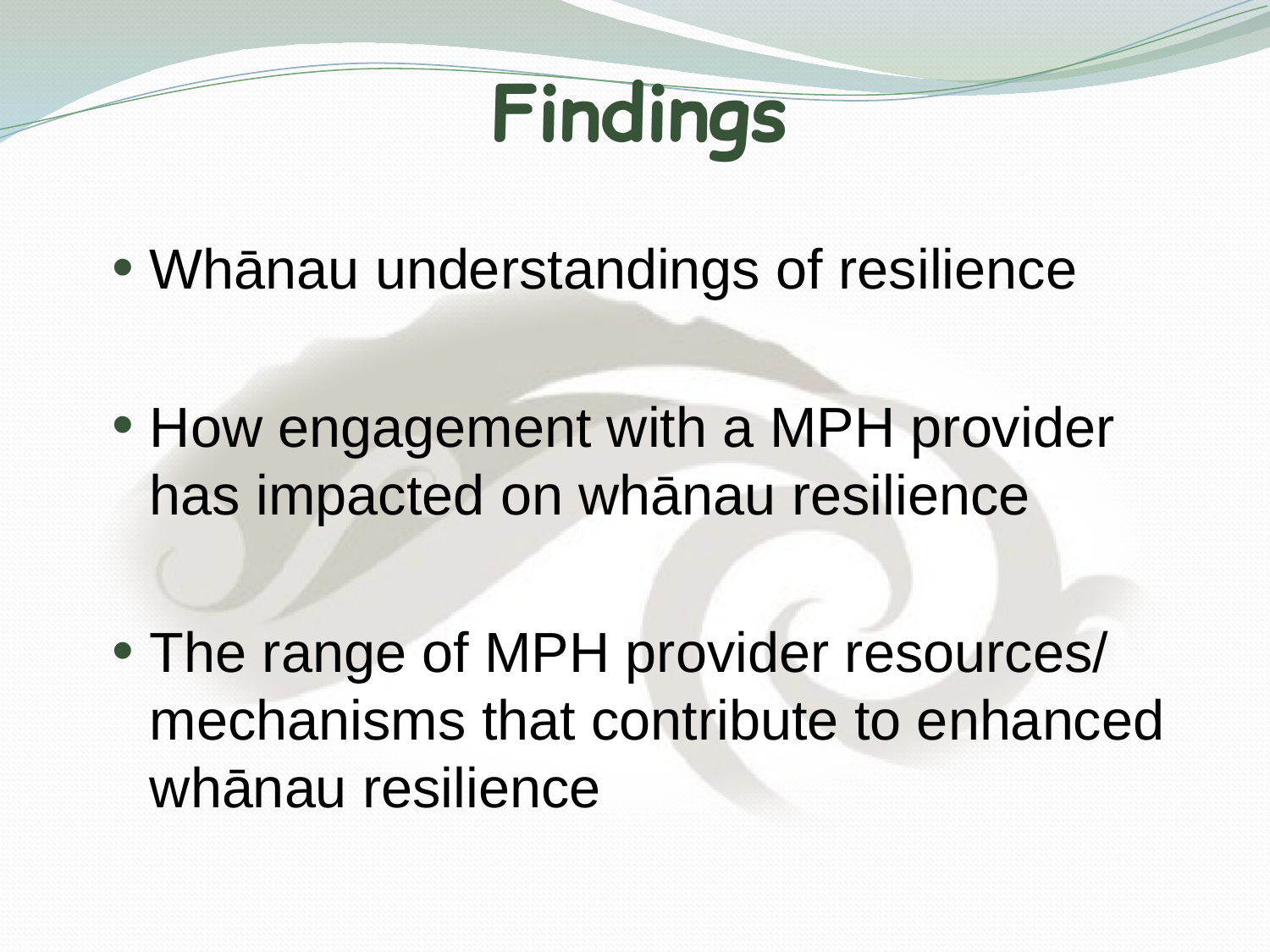

# Findings
Whānau understandings of resilience

How engagement with a MPH provider has impacted on whānau resilience

The range of MPH provider resources/ mechanisms that contribute to enhanced whānau resilience